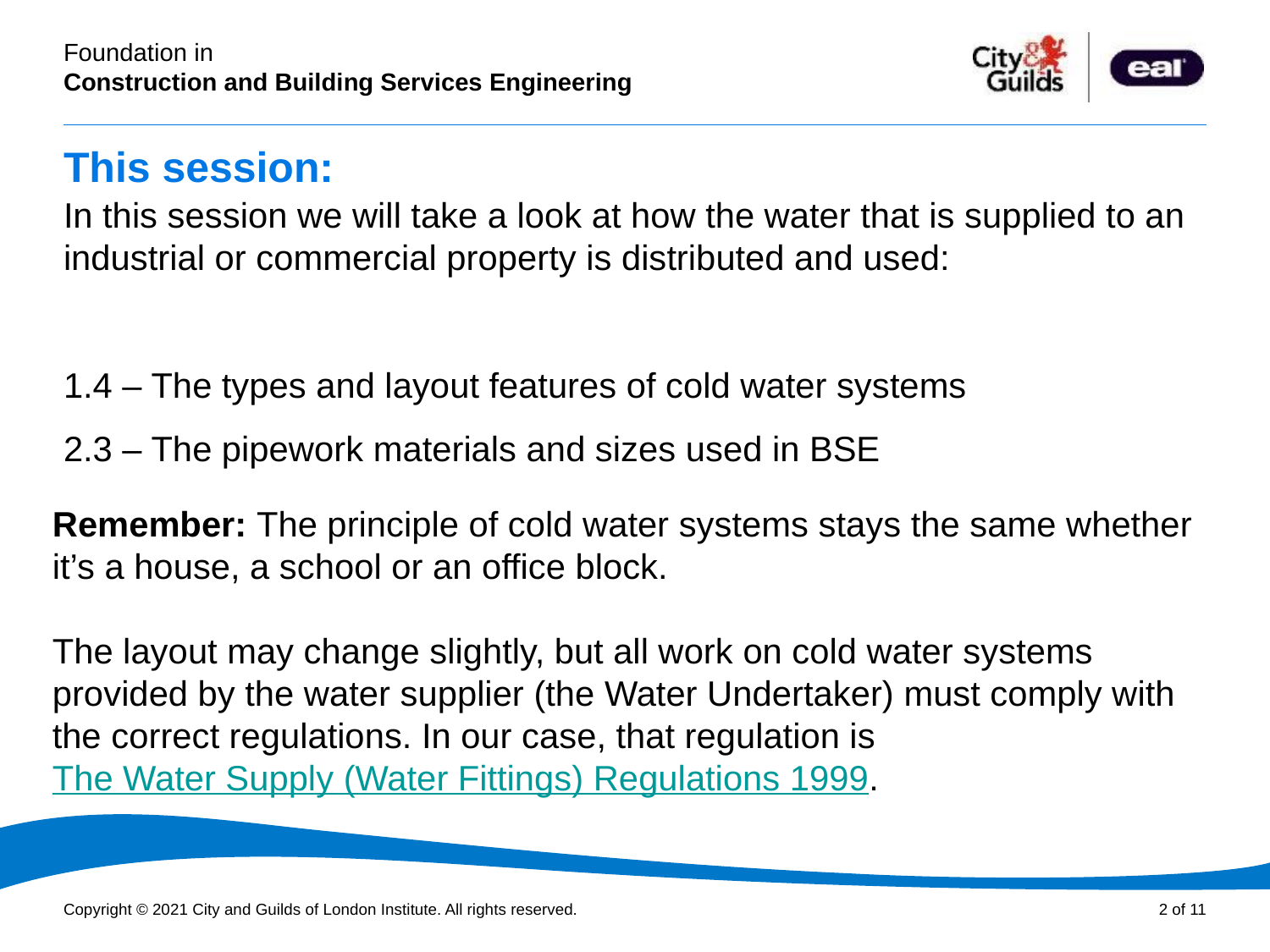

# This session:
In this session we will take a look at how the water that is supplied to an industrial or commercial property is distributed and used:

1.4 – The types and layout features of cold water systems
2.3 – The pipework materials and sizes used in BSE

Remember: The principle of cold water systems stays the same whether it’s a house, a school or an office block.

The layout may change slightly, but all work on cold water systems provided by the water supplier (the Water Undertaker) must comply with the correct regulations. In our case, that regulation is The Water Supply (Water Fittings) Regulations 1999.